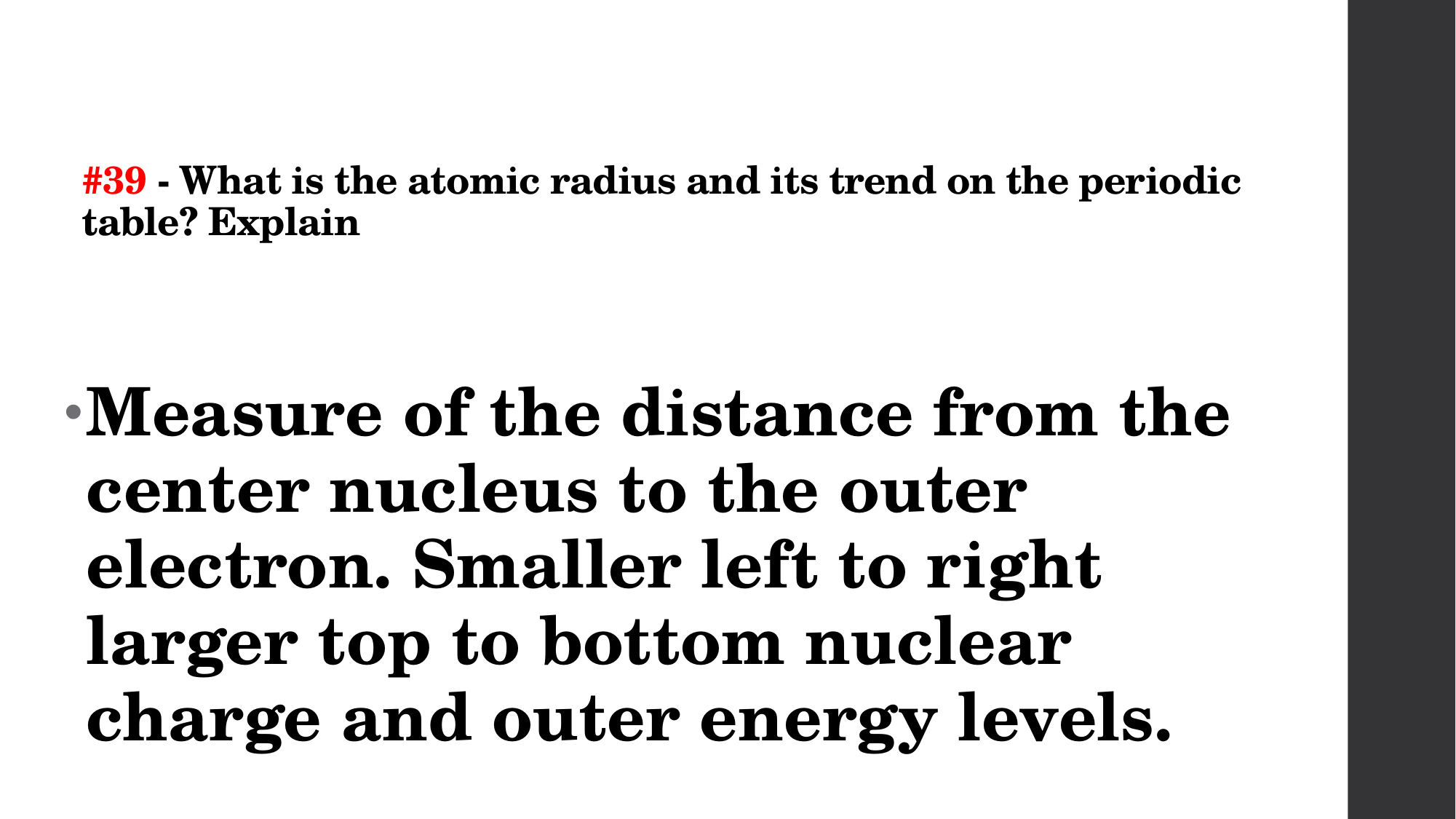

# #39 - What is the atomic radius and its trend on the periodic table? Explain
Measure of the distance from the center nucleus to the outer electron. Smaller left to right larger top to bottom nuclear charge and outer energy levels.